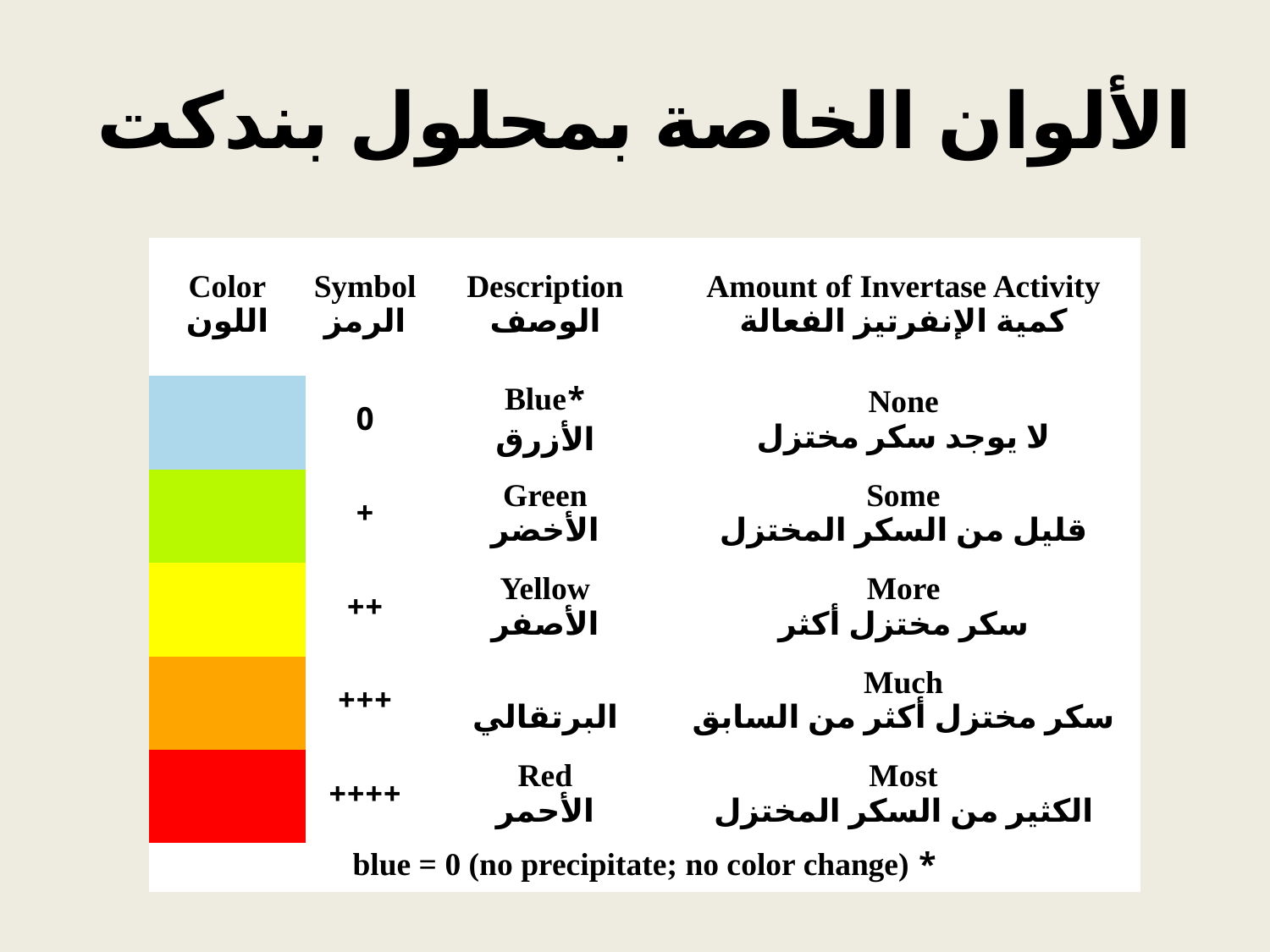

# الألوان الخاصة بمحلول بندكت
| Color اللون | Symbol الرمز | Description الوصف | Amount of Invertase Activity كمية الإنفرتيز الفعالة |
| --- | --- | --- | --- |
|  | 0 | \*Blue الأزرق | None لا يوجد سكر مختزل |
|  | + | Green الأخضر | Some قليل من السكر المختزل |
|  | ++ | Yellow الأصفر | More سكر مختزل أكثر |
|  | +++ | البرتقالي | Much سكر مختزل أكثر من السابق |
|  | ++++ | Red الأحمر | Most الكثير من السكر المختزل |
| \* blue = 0 (no precipitate; no color change) |  |  |  |